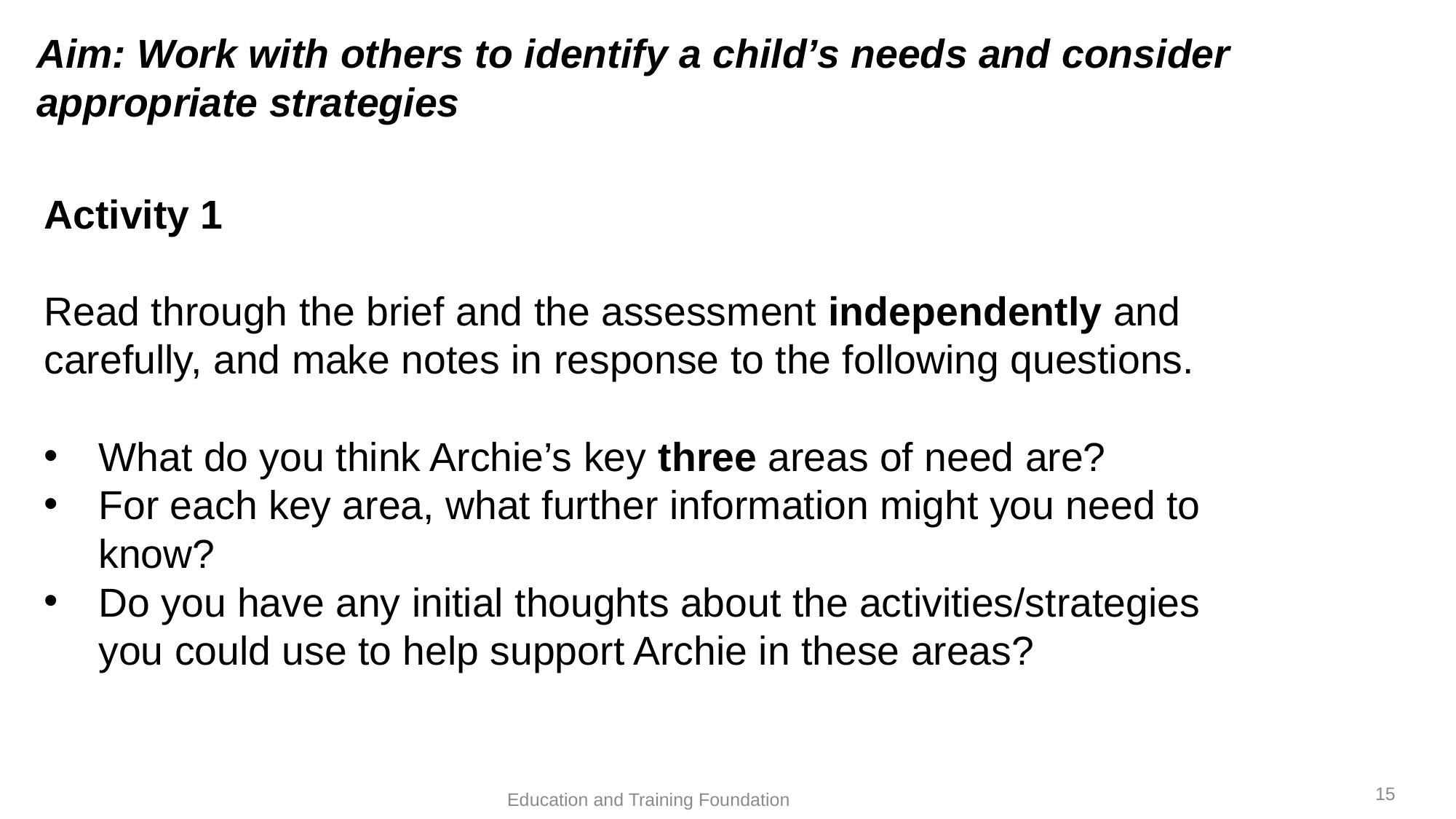

Aim: Work with others to identify a child’s needs and consider appropriate strategies
.
Activity 1

Read through the brief and the assessment independently and carefully, and make notes in response to the following questions.

What do you think Archie’s key three areas of need are?
For each key area, what further information might you need to know?
Do you have any initial thoughts about the activities/strategies you could use to help support Archie in these areas?
15
Education and Training Foundation